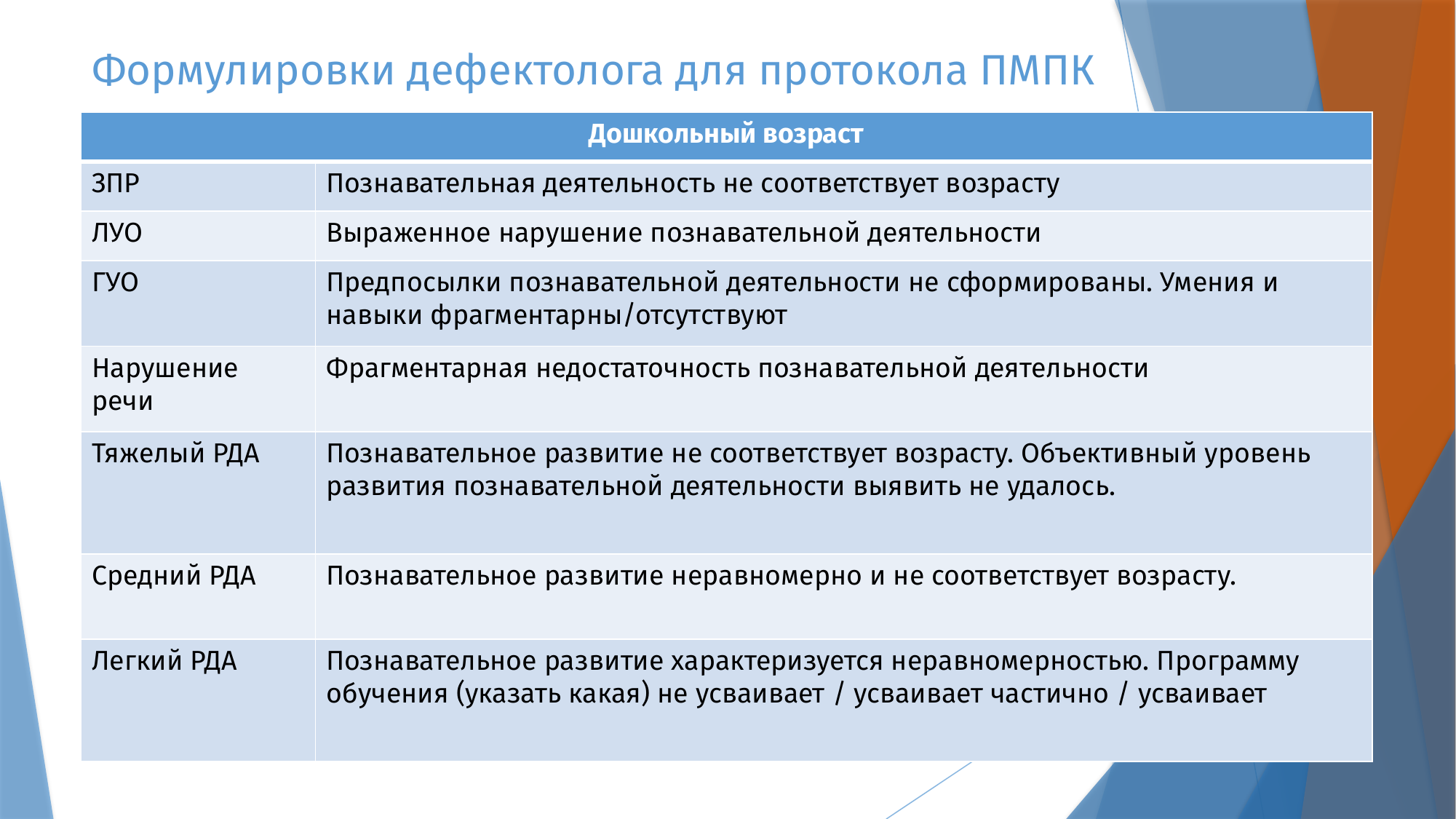

# Формулировки дефектолога для протокола ПМПК
| Дошкольный возраст |  |
| --- | --- |
| ЗПР | Познавательная деятельность не соответствует возрасту |
| ЛУО | Выраженное нарушение познавательной деятельности |
| ГУО | Предпосылки познавательной деятельности не сформированы. Умения и навыки фрагментарны/отсутствуют |
| Нарушение речи | Фрагментарная недостаточность познавательной деятельности |
| Тяжелый РДА | Познавательное развитие не соответствует возрасту. Объективный уровень развития познавательной деятельности выявить не удалось. |
| Средний РДА | Познавательное развитие неравномерно и не соответствует возрасту. |
| Легкий РДА | Познавательное развитие характеризуется неравномерностью. Программу обучения (указать какая) не усваивает / усваивает частично / усваивает |